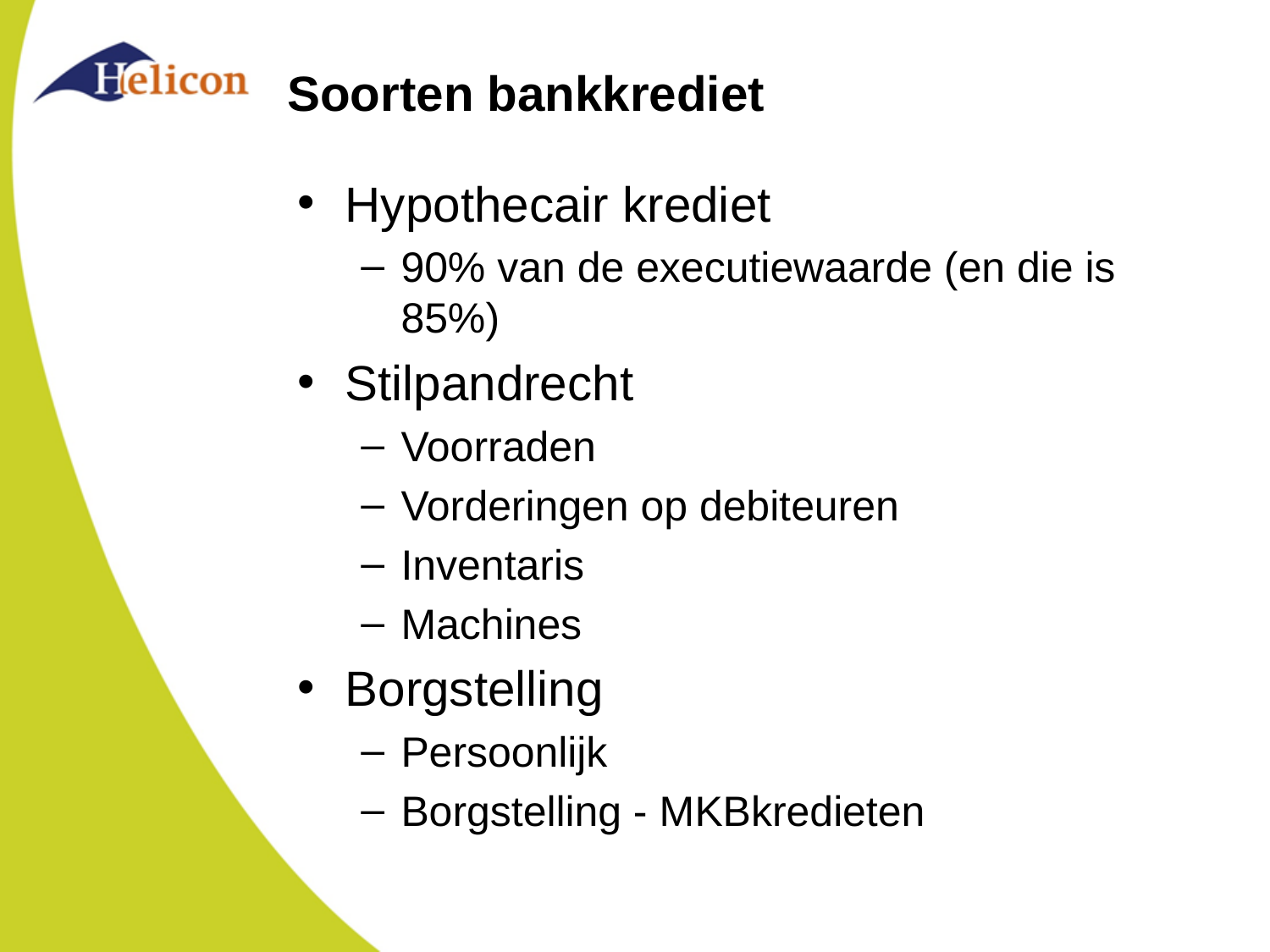

# Soorten bankkrediet
Hypothecair krediet
90% van de executiewaarde (en die is 85%)
Stilpandrecht
Voorraden
Vorderingen op debiteuren
Inventaris
Machines
Borgstelling
Persoonlijk
Borgstelling - MKBkredieten